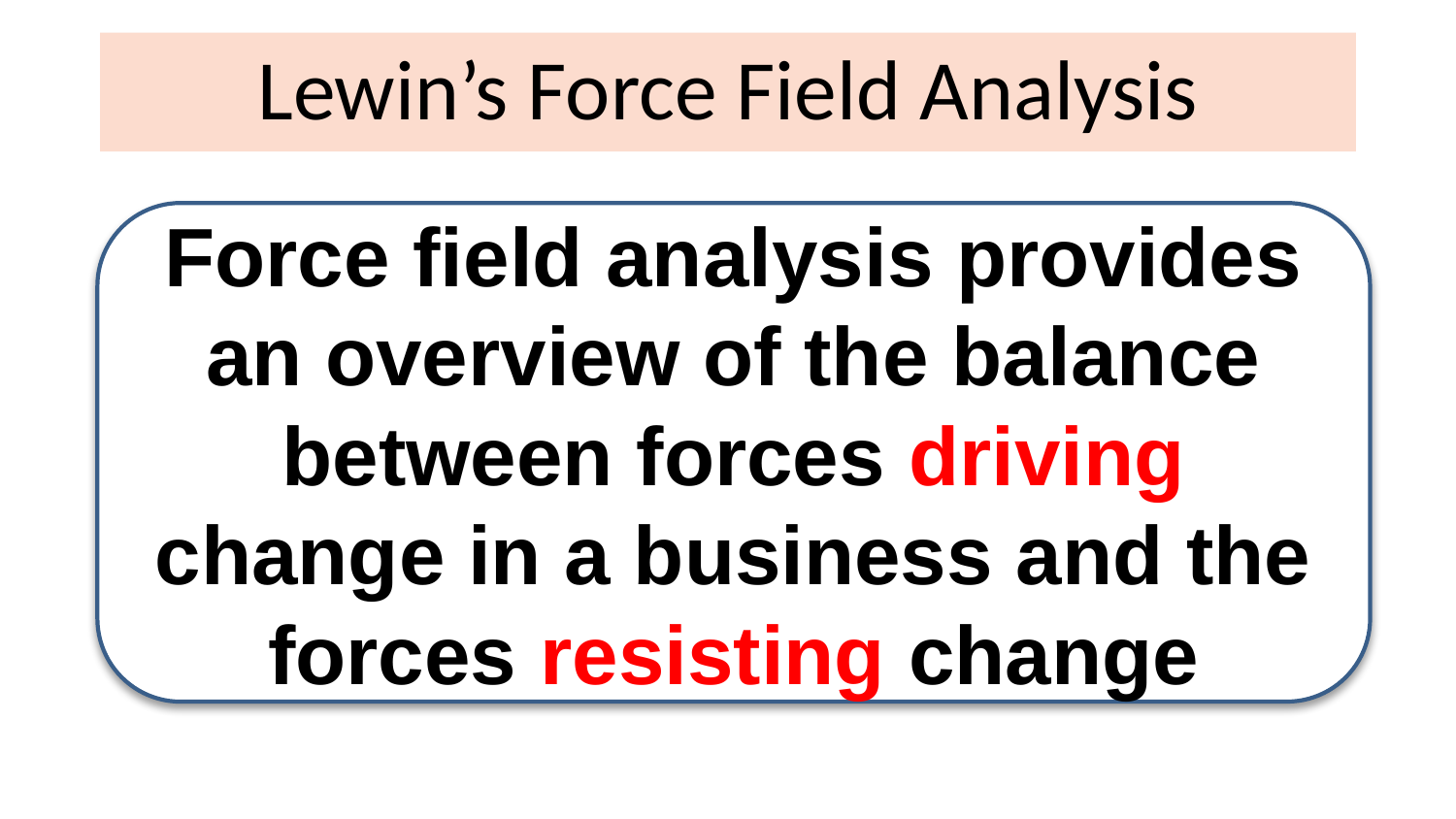

# Lewin’s Force Field Analysis
Force field analysis provides an overview of the balance between forces driving change in a business and the forces resisting change